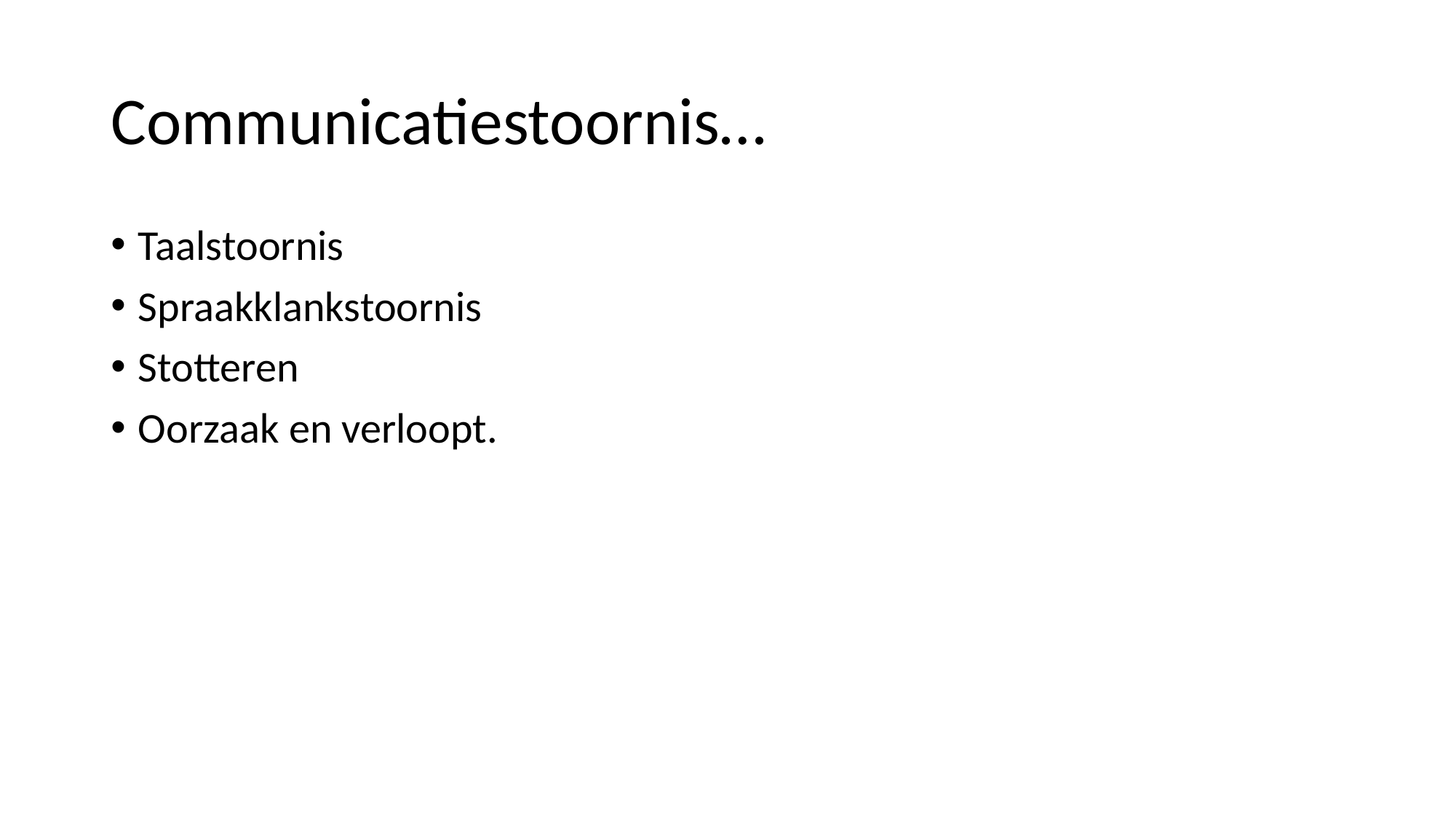

# Communicatiestoornis…
Taalstoornis
Spraakklankstoornis
Stotteren
Oorzaak en verloopt.